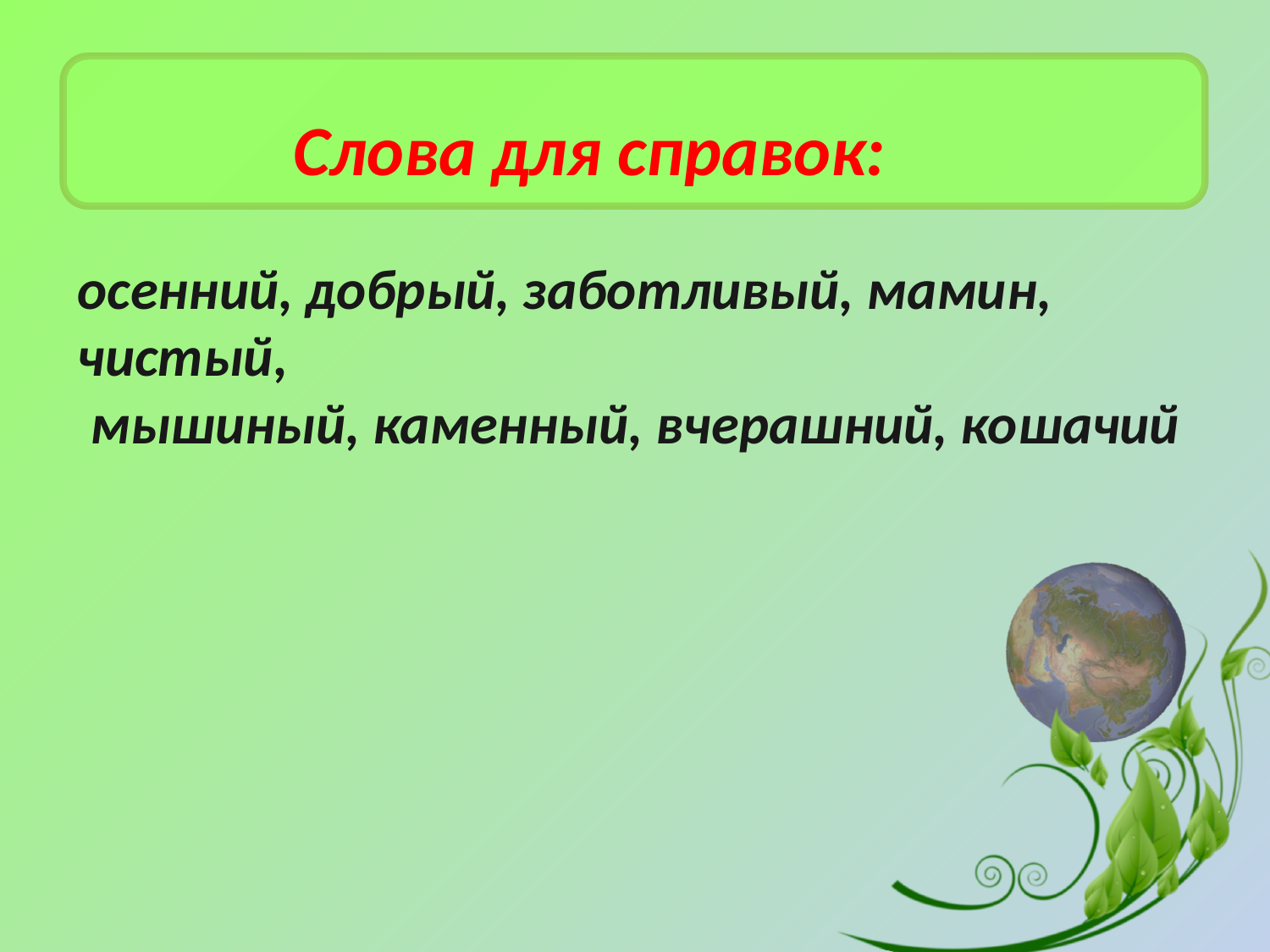

Слова для справок:
осенний, добрый, заботливый, мамин,  чистый,
 мышиный, каменный, вчерашний, кошачий